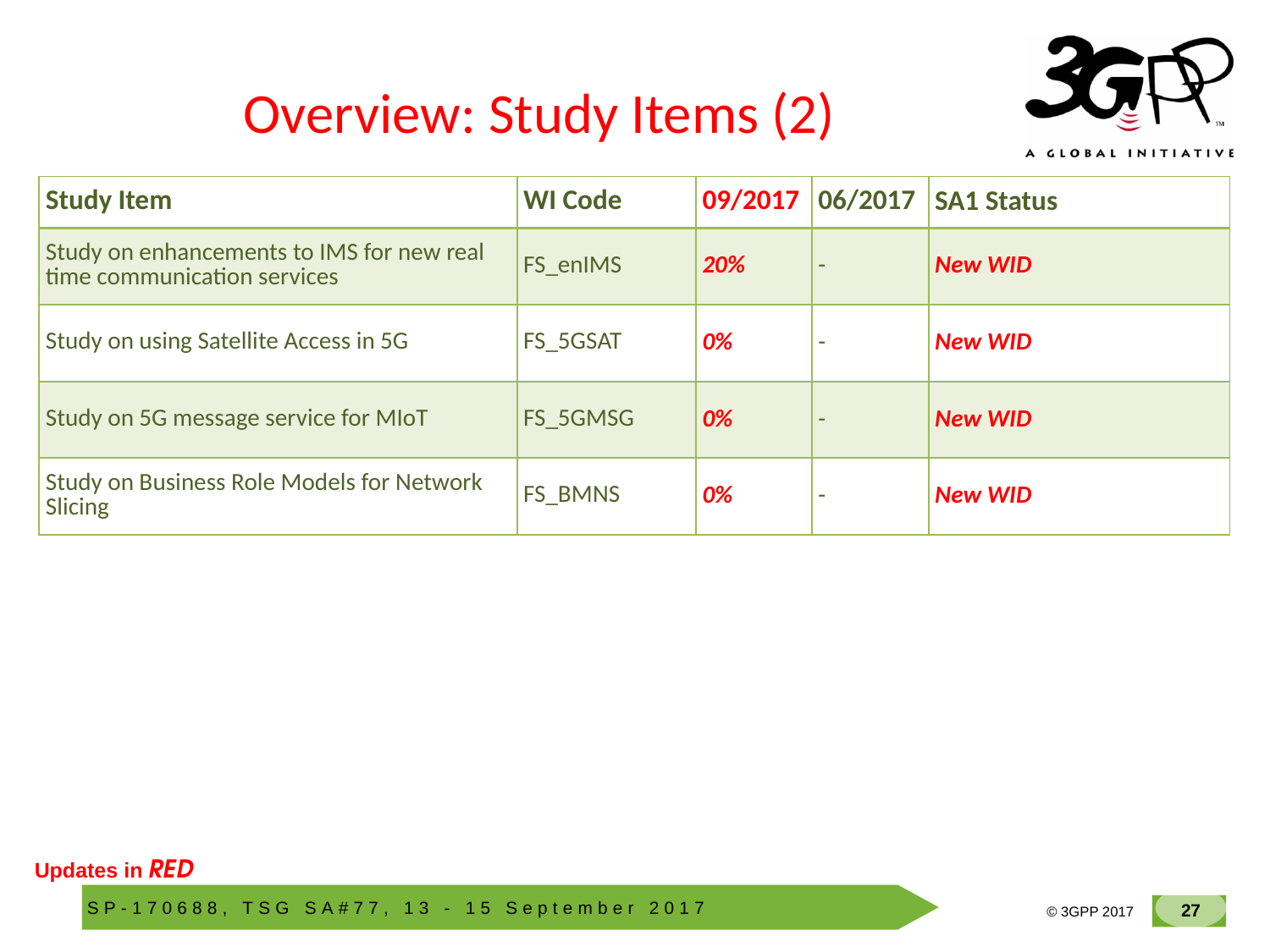

# Overview: Study Items (2)
| Study Item | WI Code | 09/2017 | 06/2017 | SA1 Status |
| --- | --- | --- | --- | --- |
| Study on enhancements to IMS for new real time communication services | FS\_enIMS | 20% | - | New WID |
| Study on using Satellite Access in 5G | FS\_5GSAT | 0% | - | New WID |
| Study on 5G message service for MIoT | FS\_5GMSG | 0% | - | New WID |
| Study on Business Role Models for Network Slicing | FS\_BMNS | 0% | - | New WID |
Updates in RED